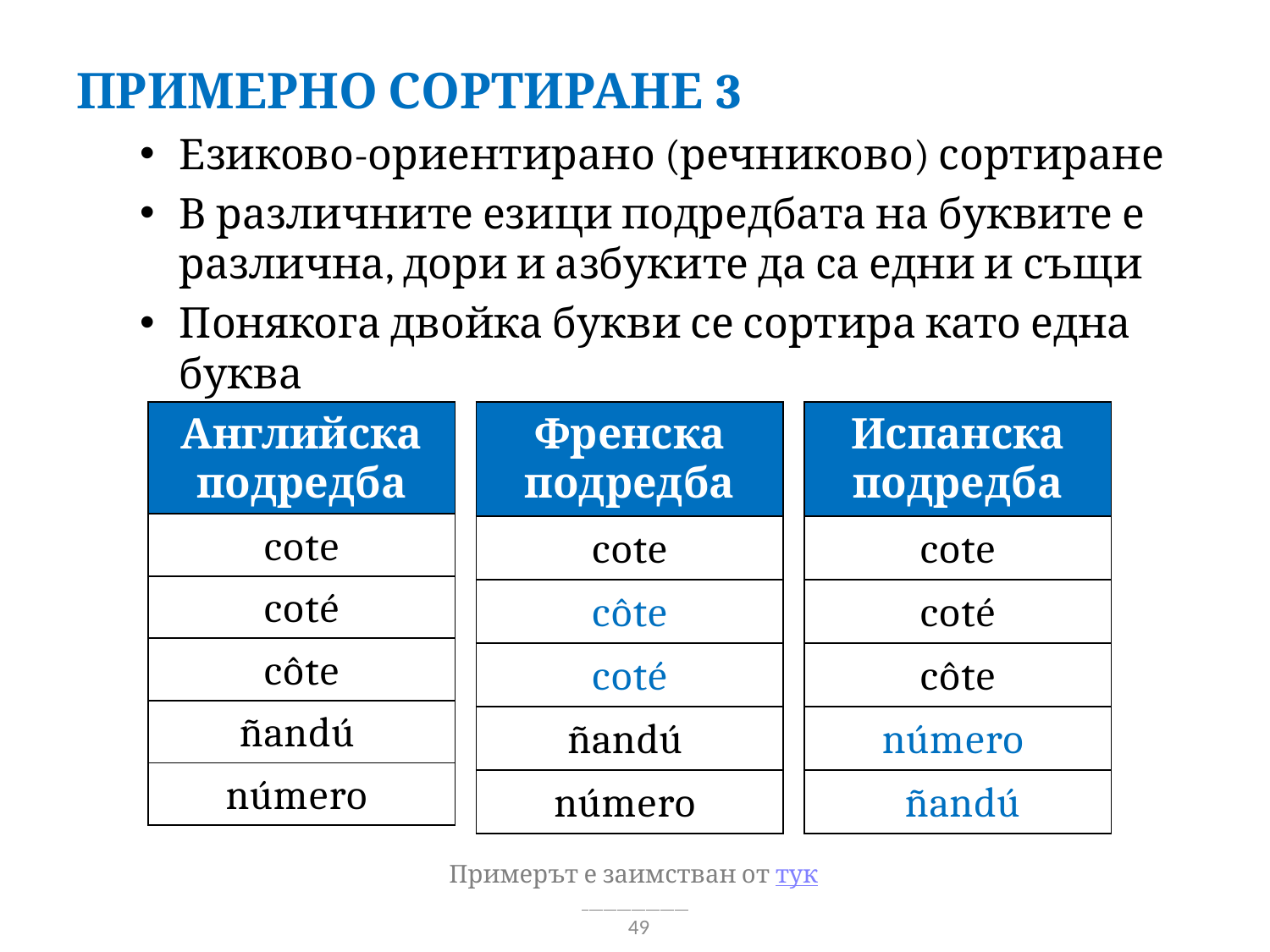

Примерно сортиране 3
Езиково-ориентирано (речниково) сортиране
В различните езици подредбата на буквите е различна, дори и азбуките да са едни и същи
Понякога двойка букви се сортира като една буква
| Английска подредба |
| --- |
| cote |
| coté |
| côte |
| ñandú |
| número |
| Френска подредба |
| --- |
| cote |
| côte |
| coté |
| ñandú |
| número |
| Испанска подредба |
| --- |
| cote |
| coté |
| côte |
| número |
| ñandú |
Примерът е заимстван от тук
49